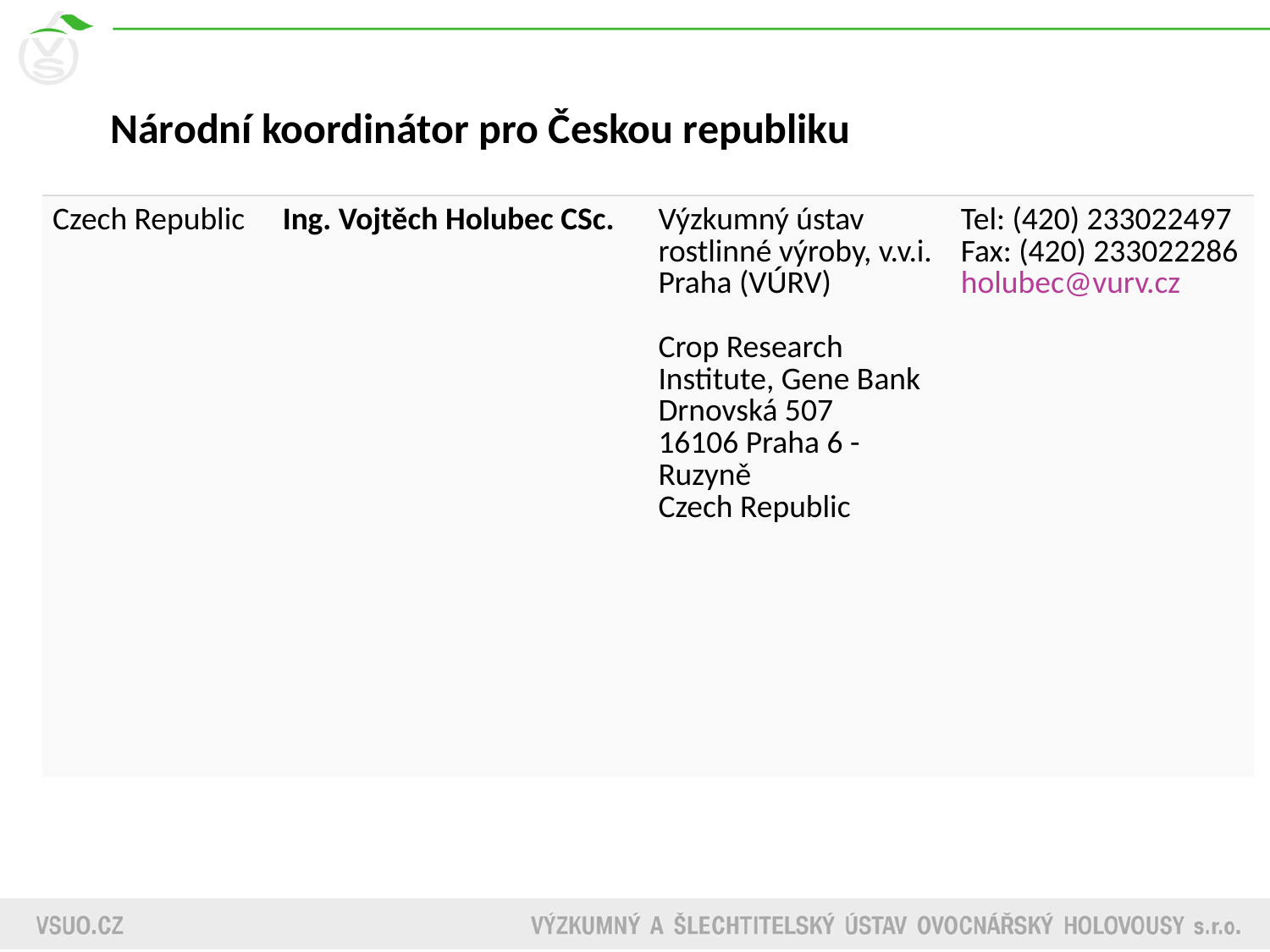

Národní koordinátor pro Českou republiku

| Czech Republic | Ing. Vojtěch Holubec CSc. | Výzkumný ústav rostlinné výroby, v.v.i. Praha (VÚRV) Crop Research Institute, Gene Bank Drnovská 507 16106 Praha 6 - Ruzyně Czech Republic | Tel: (420) 233022497 Fax: (420) 233022286 holubec@vurv.cz |
| --- | --- | --- | --- |